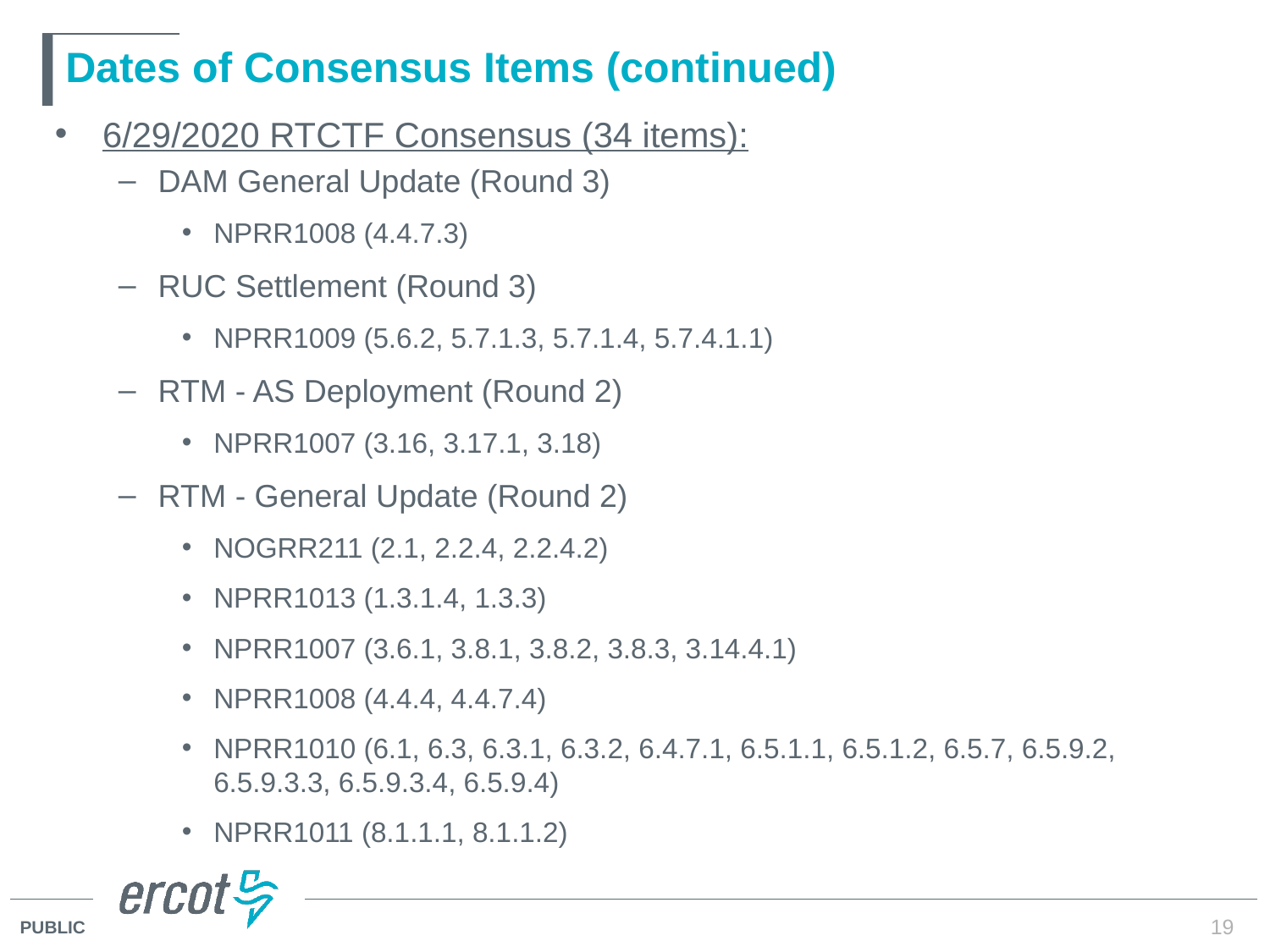

# Dates of Consensus Items (continued)
6/29/2020 RTCTF Consensus (34 items):
DAM General Update (Round 3)
NPRR1008 (4.4.7.3)
RUC Settlement (Round 3)
NPRR1009 (5.6.2, 5.7.1.3, 5.7.1.4, 5.7.4.1.1)
RTM - AS Deployment (Round 2)
NPRR1007 (3.16, 3.17.1, 3.18)
RTM - General Update (Round 2)
NOGRR211 (2.1, 2.2.4, 2.2.4.2)
NPRR1013 (1.3.1.4, 1.3.3)
NPRR1007 (3.6.1, 3.8.1, 3.8.2, 3.8.3, 3.14.4.1)
NPRR1008 (4.4.4, 4.4.7.4)
NPRR1010 (6.1, 6.3, 6.3.1, 6.3.2, 6.4.7.1, 6.5.1.1, 6.5.1.2, 6.5.7, 6.5.9.2, 6.5.9.3.3, 6.5.9.3.4, 6.5.9.4)
NPRR1011 (8.1.1.1, 8.1.1.2)

19